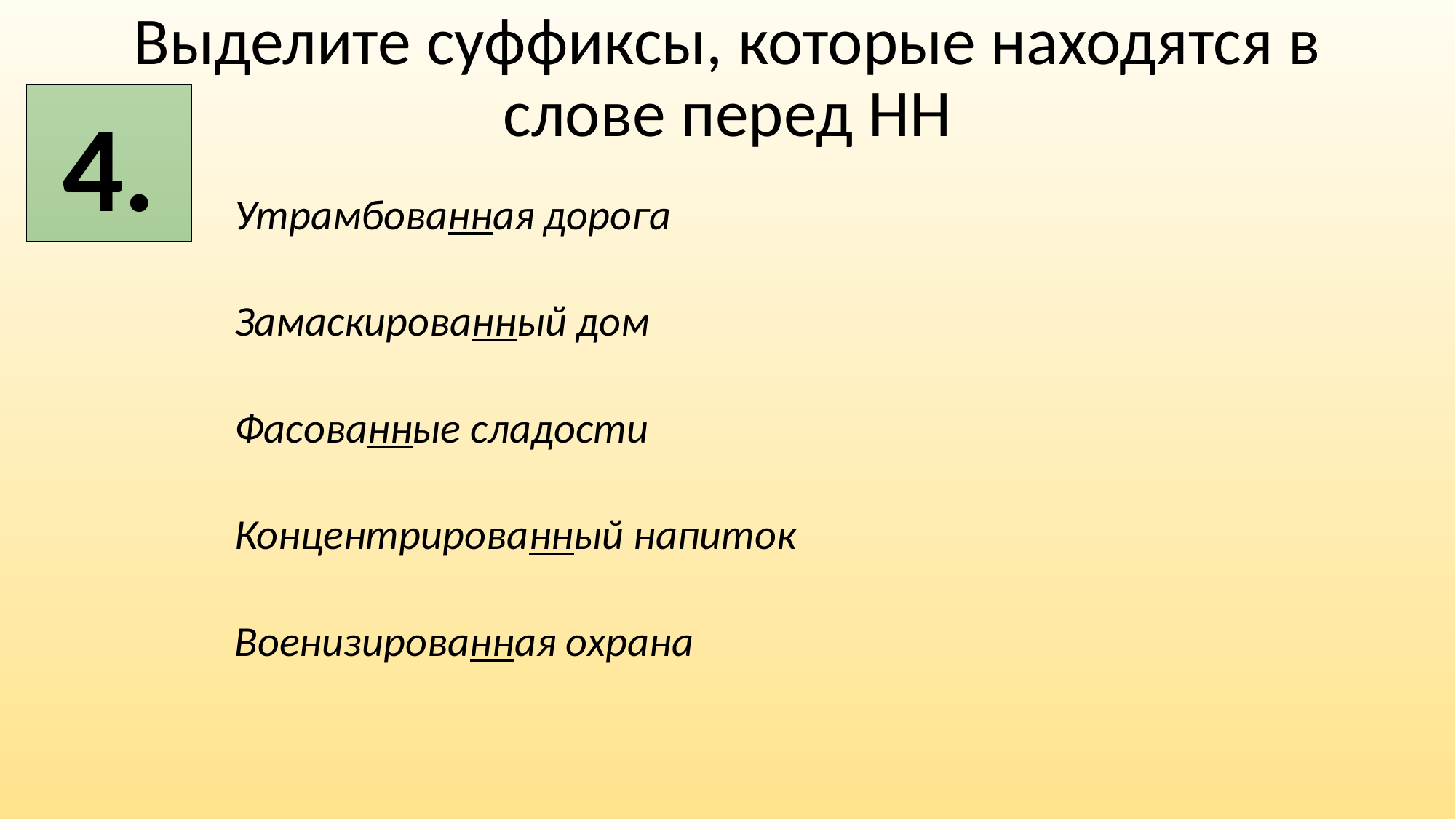

# Выделите суффиксы, которые находятся в слове перед НН
4.
Утрамбованная дорога
Замаскированный дом
Фасованные сладости
Концентрированный напиток
Военизированная охрана